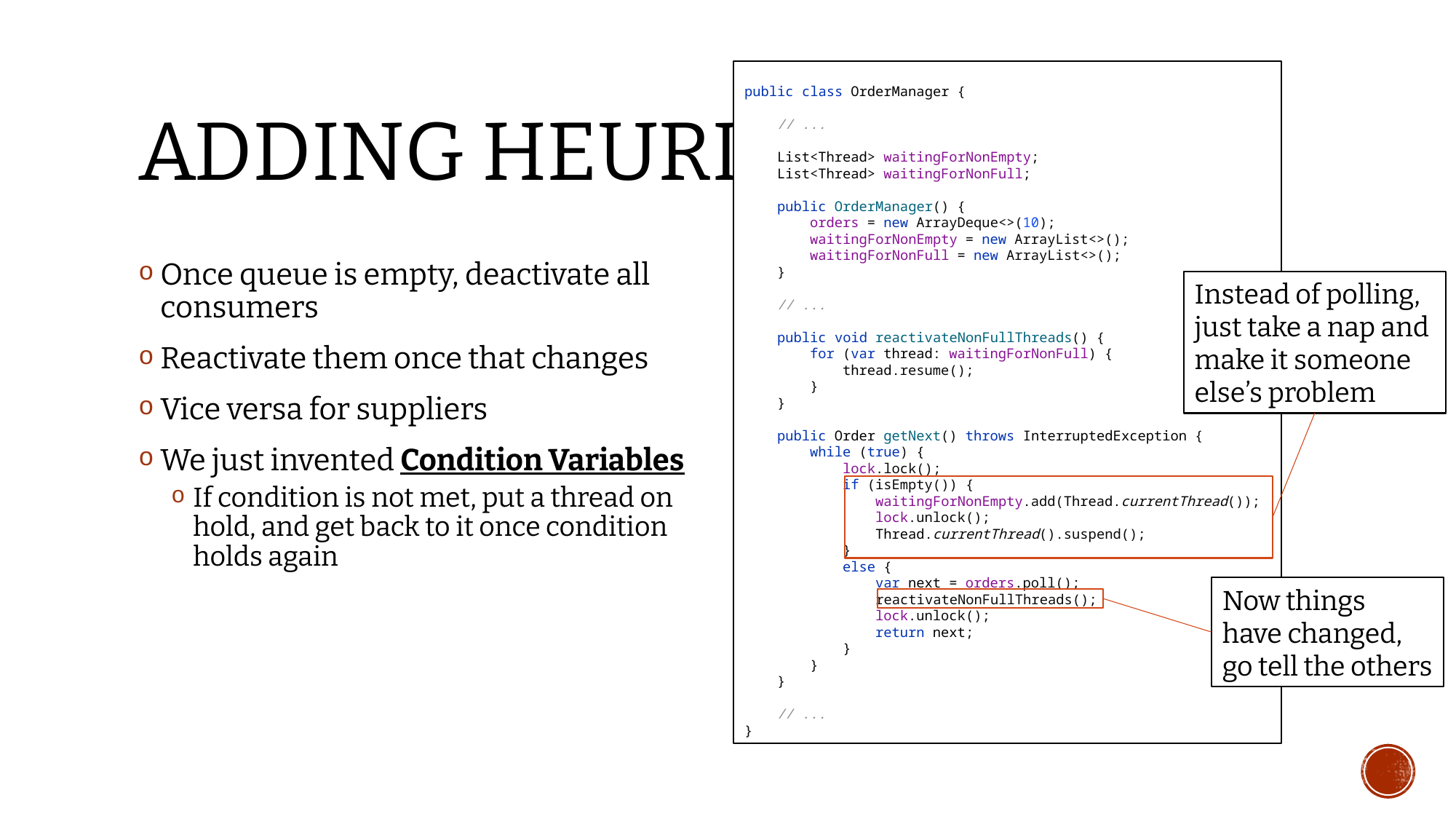

# Adding heuristic
public class OrderManager {
    // ...
    List<Thread> waitingForNonEmpty;
    List<Thread> waitingForNonFull;
    public OrderManager() {
        orders = new ArrayDeque<>(10);
        waitingForNonEmpty = new ArrayList<>();
        waitingForNonFull = new ArrayList<>();
    }
    // ...
    public void reactivateNonFullThreads() {
        for (var thread: waitingForNonFull) {
            thread.resume();
        }
    }
    public Order getNext() throws InterruptedException {
        while (true) {
            lock.lock();
            if (isEmpty()) {
                waitingForNonEmpty.add(Thread.currentThread());
                lock.unlock();
                Thread.currentThread().suspend();
            }
            else {
                var next = orders.poll();
                reactivateNonFullThreads();
                lock.unlock();
                return next;
            }
        }
    }
    // ...
}
Once queue is empty, deactivate all consumers
Reactivate them once that changes
Vice versa for suppliers
We just invented Condition Variables
If condition is not met, put a thread on hold, and get back to it once condition holds again

Instead of polling,
just take a nap and
make it someone
else’s problem

Now things
have changed,
go tell the others